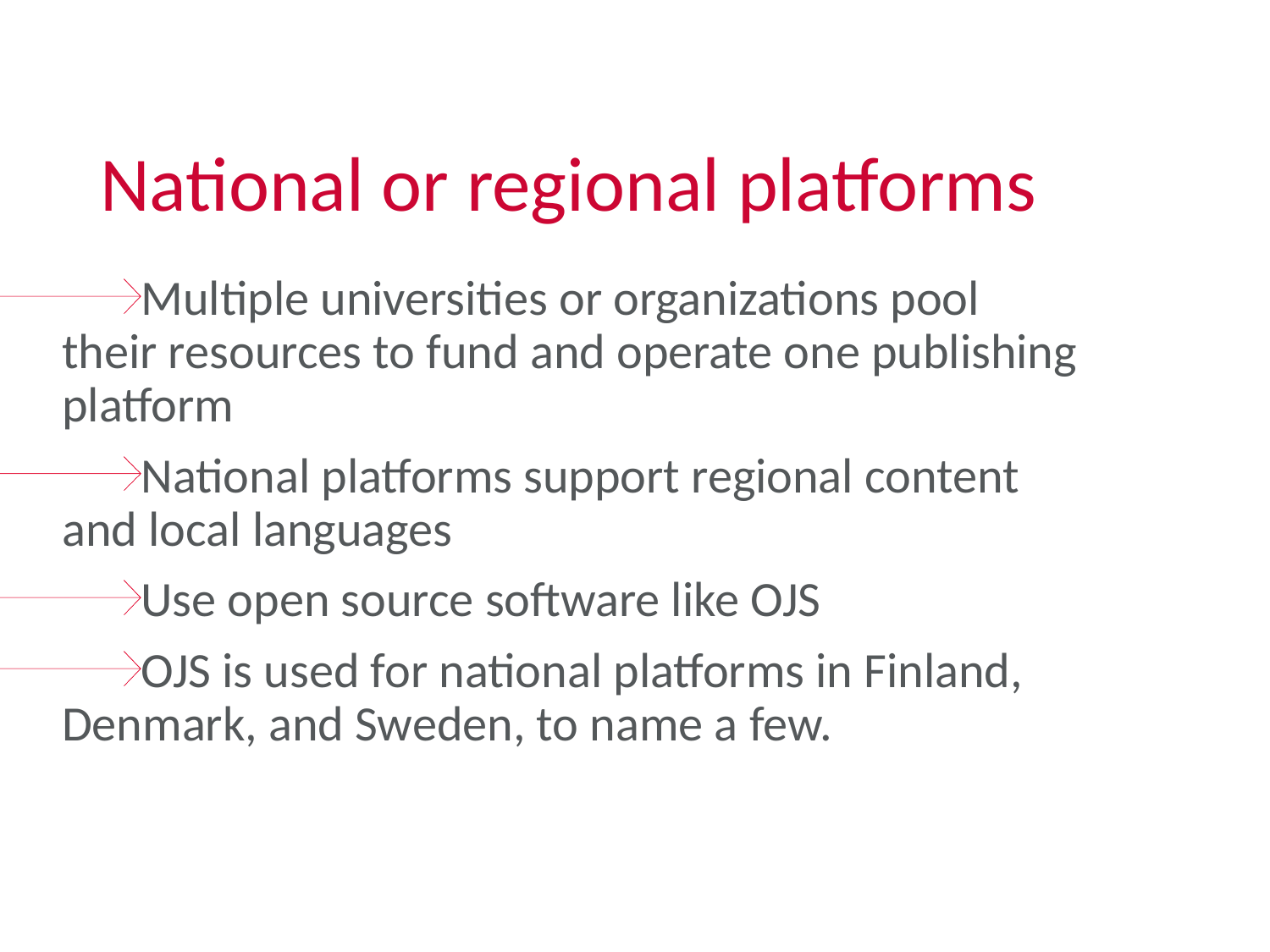

# National or regional platforms
Multiple universities or organizations pool their resources to fund and operate one publishing platform
National platforms support regional content and local languages
Use open source software like OJS
OJS is used for national platforms in Finland, Denmark, and Sweden, to name a few.